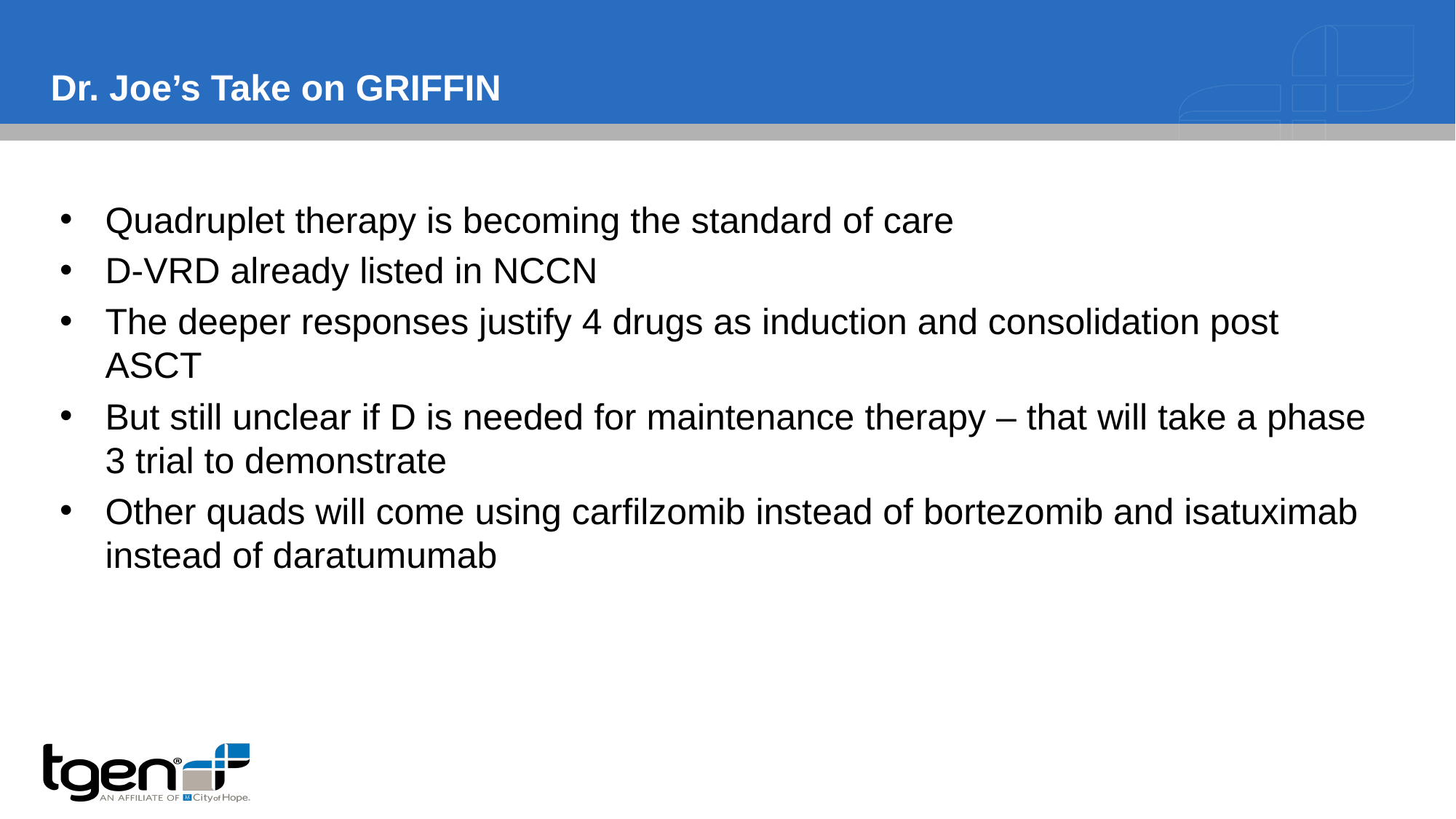

# Dr. Joe’s Take on GRIFFIN
Quadruplet therapy is becoming the standard of care
D-VRD already listed in NCCN
The deeper responses justify 4 drugs as induction and consolidation post ASCT
But still unclear if D is needed for maintenance therapy – that will take a phase 3 trial to demonstrate
Other quads will come using carfilzomib instead of bortezomib and isatuximab instead of daratumumab